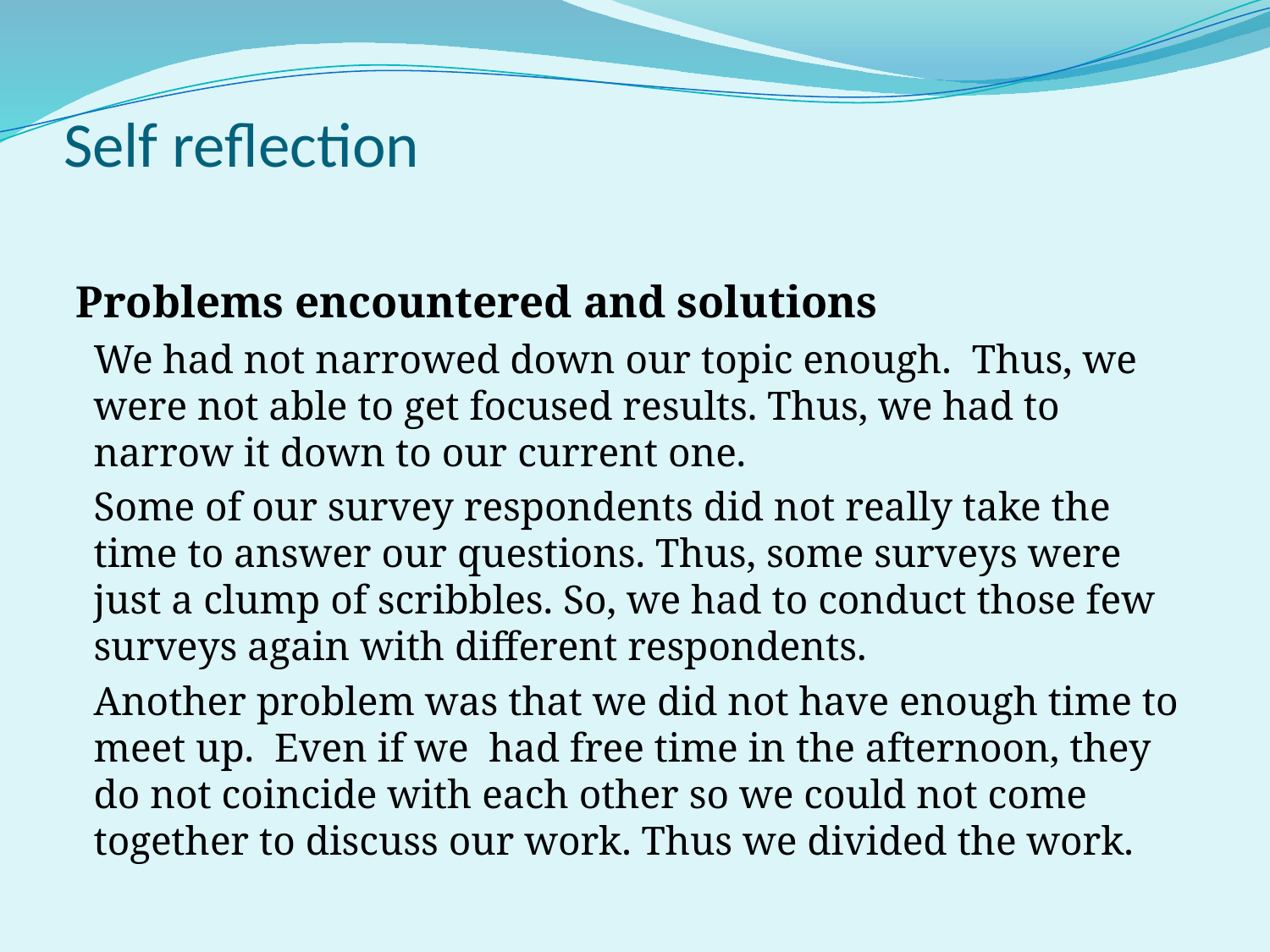

# Self reflection
Problems encountered and solutions
	We had not narrowed down our topic enough.  Thus, we were not able to get focused results. Thus, we had to narrow it down to our current one.
	Some of our survey respondents did not really take the time to answer our questions. Thus, some surveys were just a clump of scribbles. So, we had to conduct those few surveys again with different respondents.
	Another problem was that we did not have enough time to meet up.  Even if we  had free time in the afternoon, they do not coincide with each other so we could not come together to discuss our work. Thus we divided the work.